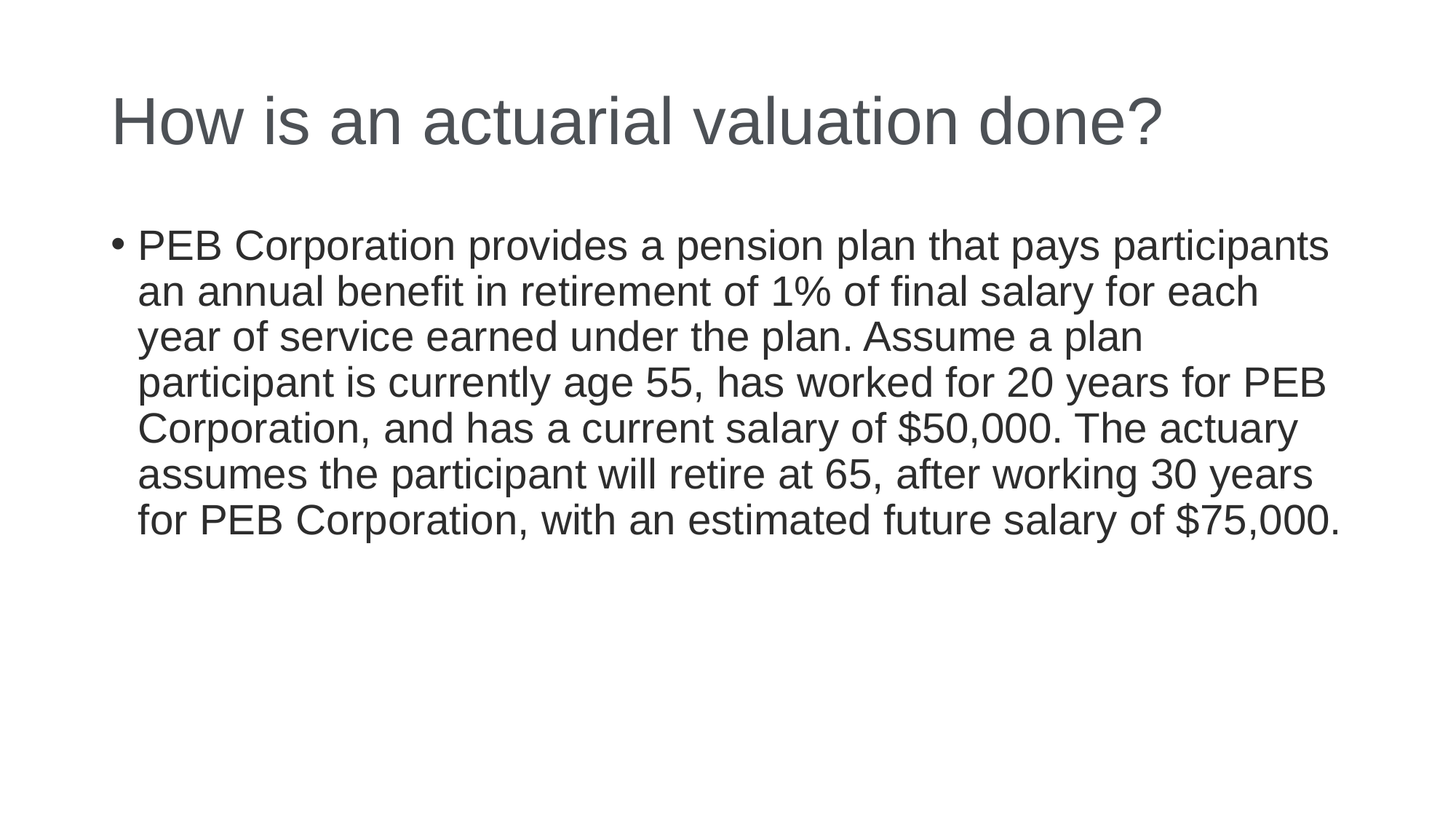

# How is an actuarial valuation done?
PEB Corporation provides a pension plan that pays participants an annual benefit in retirement of 1% of final salary for each year of service earned under the plan. Assume a plan participant is currently age 55, has worked for 20 years for PEB Corporation, and has a current salary of $50,000. The actuary assumes the participant will retire at 65, after working 30 years for PEB Corporation, with an estimated future salary of $75,000.